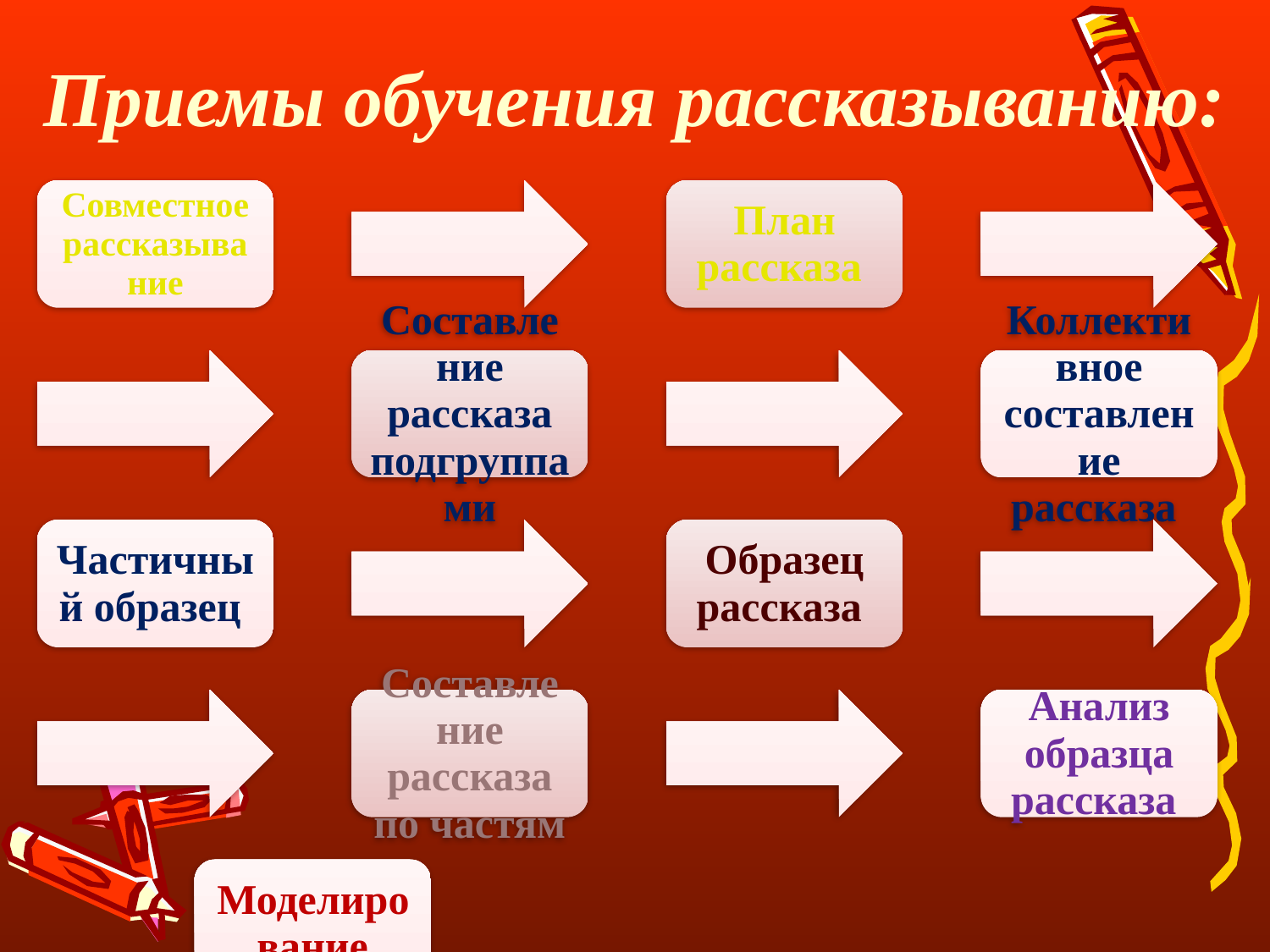

Приемы обучения рассказыванию:
Совместное рассказывание
План рассказа
Коллективное составление рассказа
Составление рассказа подгруппами
Частичный образец
Образец рассказа
Анализ образца рассказа
Составление рассказа по частям